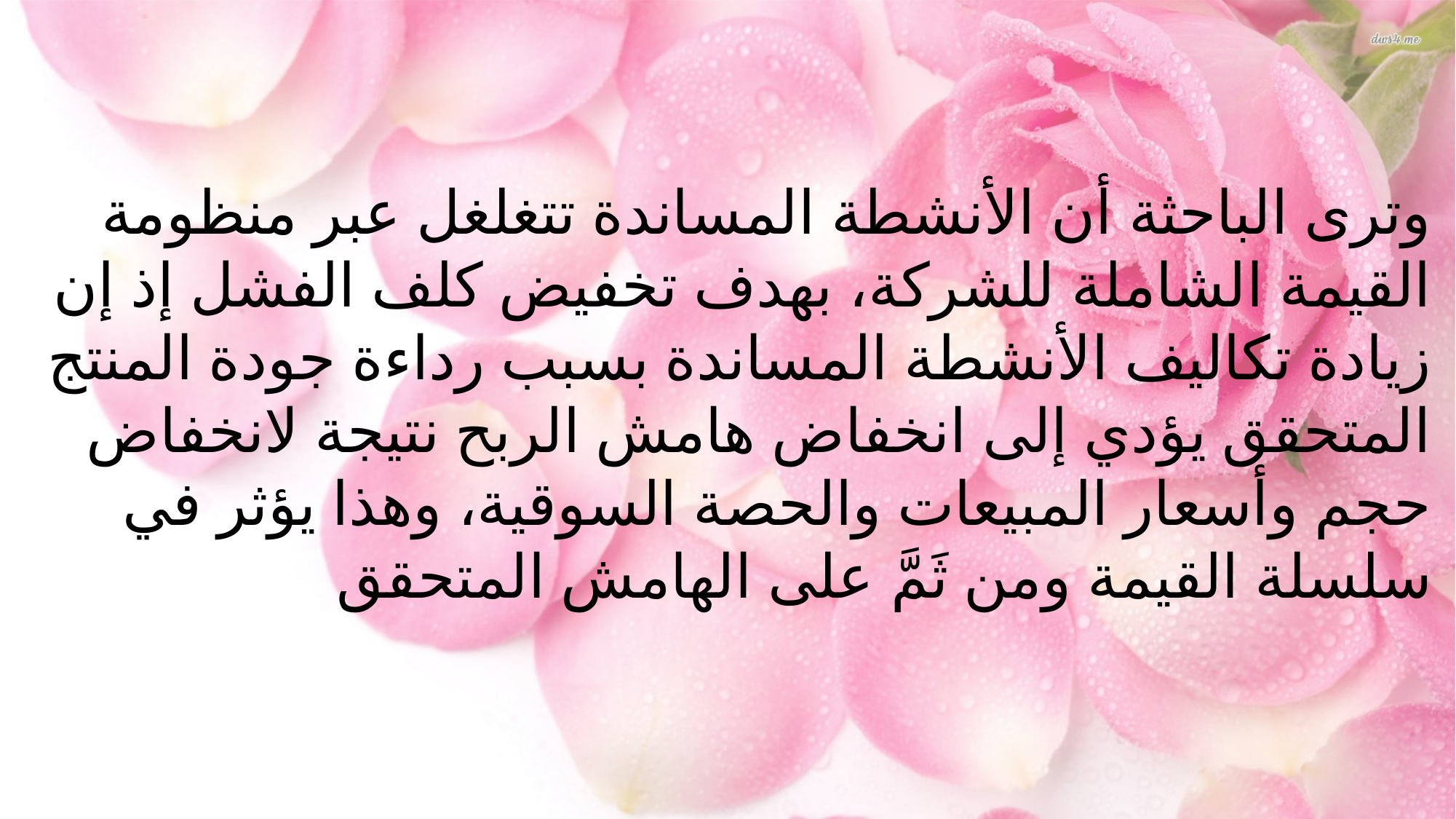

وترى الباحثة أن الأنشطة المساندة تتغلغل عبر منظومة القيمة الشاملة للشركة، بهدف تخفيض كلف الفشل إذ إن زيادة تكاليف الأنشطة المساندة بسبب رداءة جودة المنتج المتحقق يؤدي إلى انخفاض هامش الربح نتيجة لانخفاض حجم وأسعار المبيعات والحصة السوقية، وهذا يؤثر في سلسلة القيمة ومن ثَمَّ على الهامش المتحقق